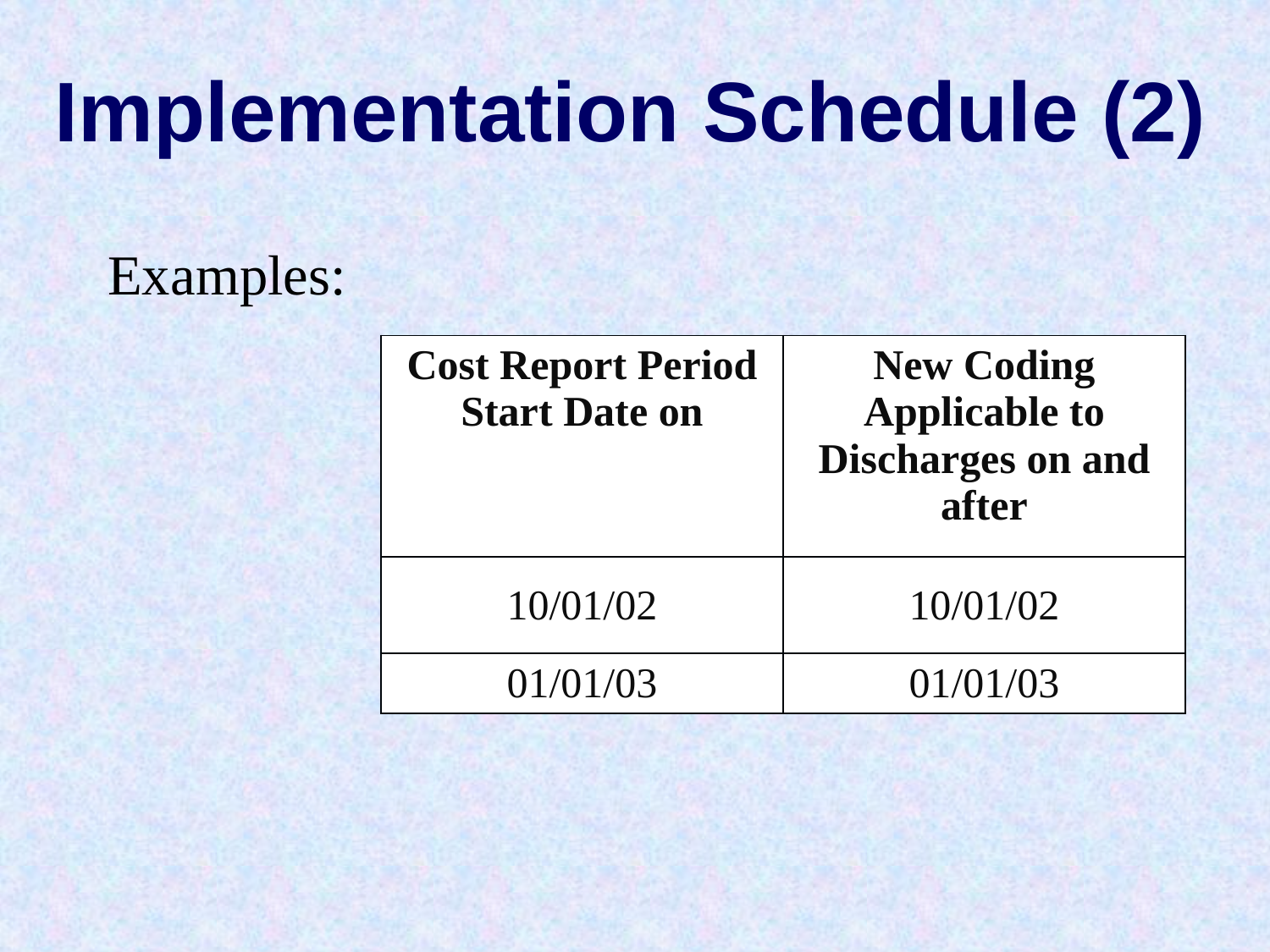

# Implementation Schedule (2)
Examples:
| Cost Report Period Start Date on | New Coding Applicable to Discharges on and after |
| --- | --- |
| 10/01/02 | 10/01/02 |
| 01/01/03 | 01/01/03 |